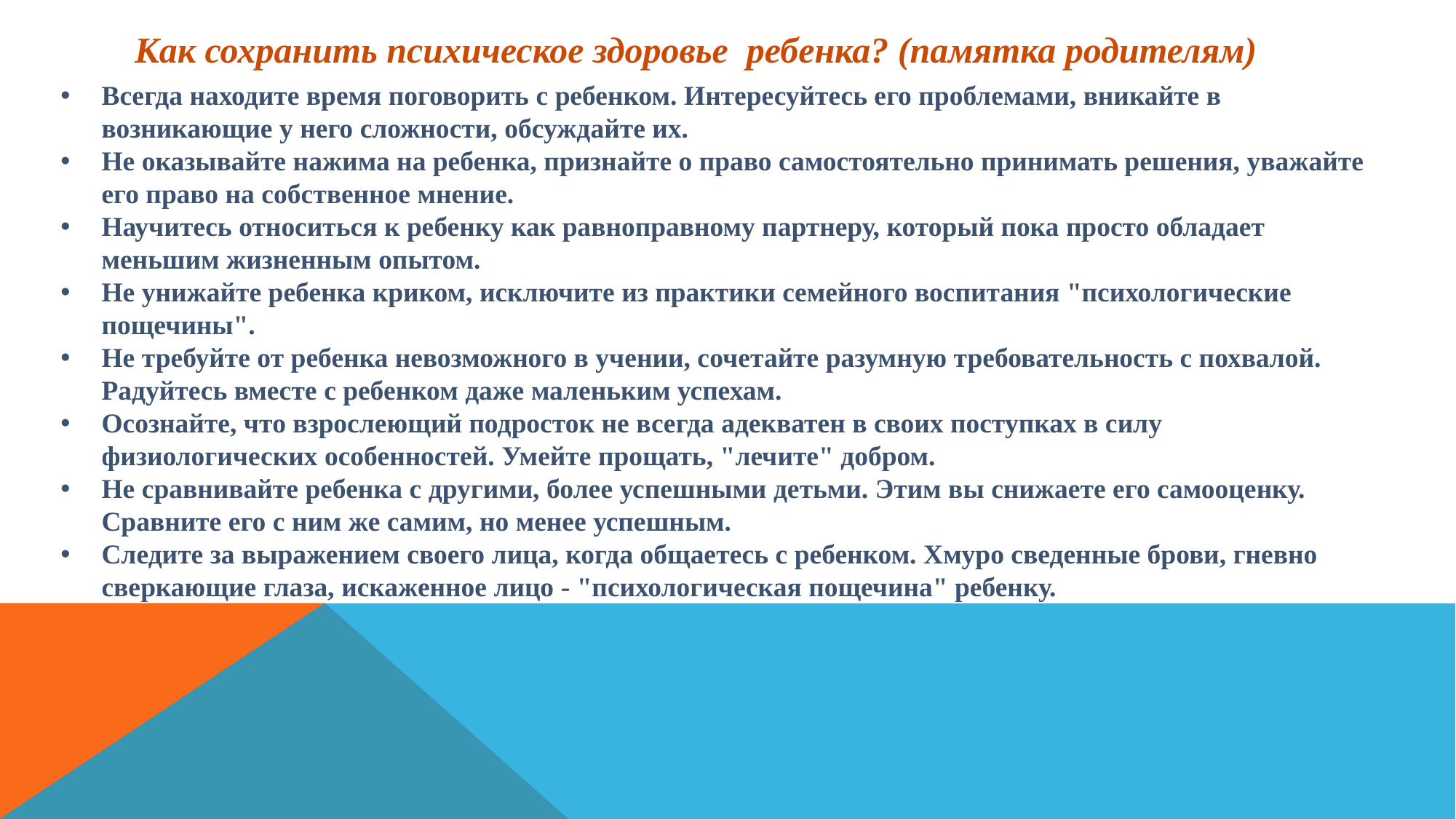

Как сохранить психическое здоровье  ребенка? (памятка родителям)
Всегда находите время поговорить с ребенком. Интересуйтесь его проблемами, вникайте в возникающие у него сложности, обсуждайте их.
Не оказывайте нажима на ребенка, признайте о право самостоятельно принимать решения, уважайте его право на собственное мнение.
Научитесь относиться к ребенку как равноправному партнеру, который пока просто обладает меньшим жизненным опытом.
Не унижайте ребенка криком, исключите из практики семейного воспитания "психологические пощечины".
Не требуйте от ребенка невозможного в учении, сочетайте разумную требовательность с похвалой. Радуйтесь вместе с ребенком даже маленьким успехам.
Осознайте, что взрослеющий подросток не всегда адекватен в своих поступках в силу физиологических особенностей. Умейте прощать, "лечите" добром.
Не сравнивайте ребенка с другими, более успешными детьми. Этим вы снижаете его самооценку. Сравните его с ним же самим, но менее успешным.
Следите за выражением своего лица, когда общаетесь с ребенком. Хмуро сведенные брови, гневно сверкающие глаза, искаженное лицо - "психологическая пощечина" ребенку.